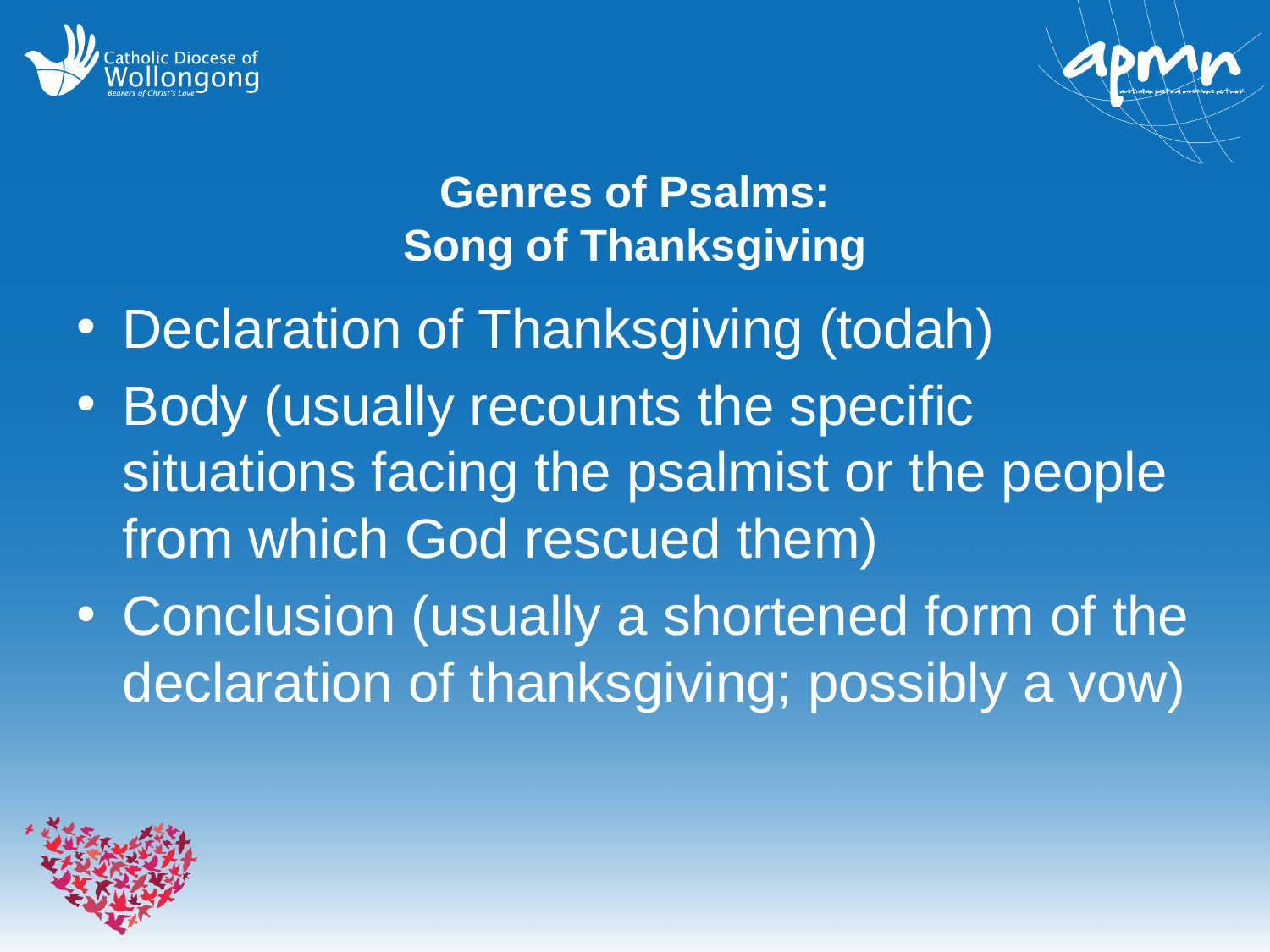

# Genres of Psalms: Song of Thanksgiving
Declaration of Thanksgiving (todah)
Body (usually recounts the specific situations facing the psalmist or the people from which God rescued them)
Conclusion (usually a shortened form of the declaration of thanksgiving; possibly a vow)